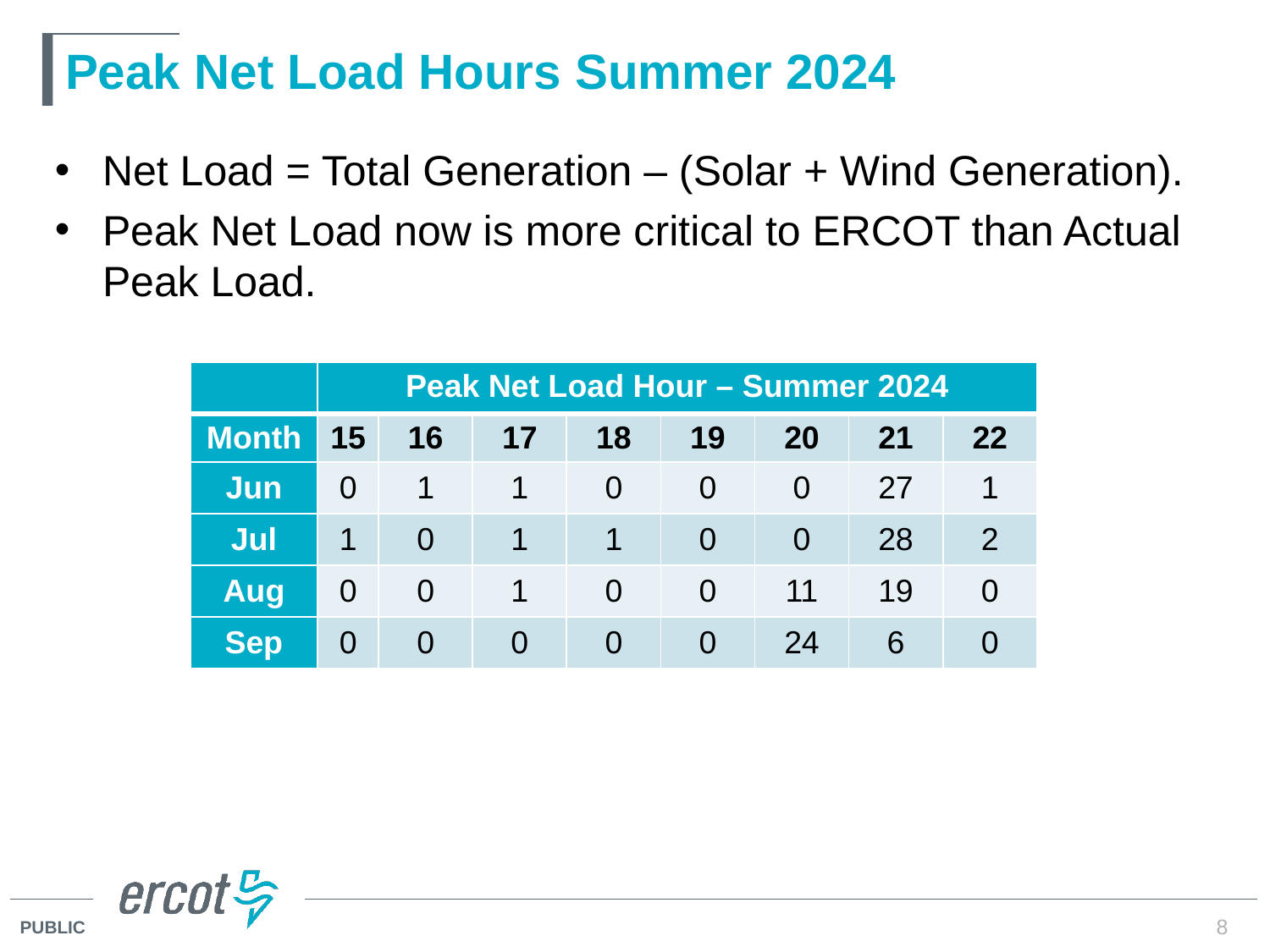

# Peak Net Load Hours Summer 2024
Net Load = Total Generation – (Solar + Wind Generation).
Peak Net Load now is more critical to ERCOT than Actual Peak Load.

|  | Peak Net Load Hour – Summer 2024 |  |  |  |  |  |  |  |
| --- | --- | --- | --- | --- | --- | --- | --- | --- |
| Month | 15 | 16 | 17 | 18 | 19 | 20 | 21 | 22 |
| Jun | 0 | 1 | 1 | 0 | 0 | 0 | 27 | 1 |
| Jul | 1 | 0 | 1 | 1 | 0 | 0 | 28 | 2 |
| Aug | 0 | 0 | 1 | 0 | 0 | 11 | 19 | 0 |
| Sep | 0 | 0 | 0 | 0 | 0 | 24 | 6 | 0 |
8